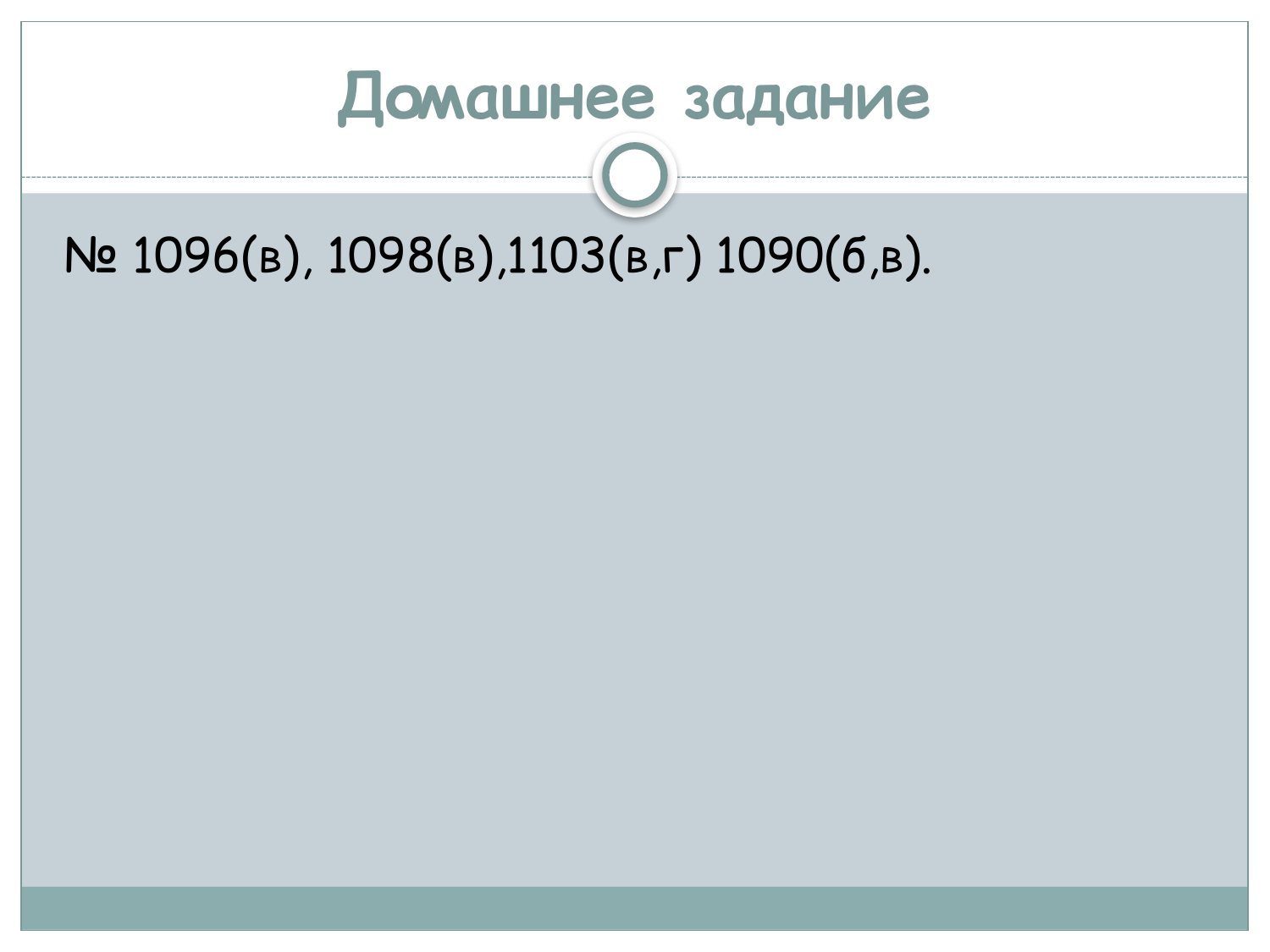

# Домашнее задание
 № 1096(в), 1098(в),1103(в,г) 1090(б,в).